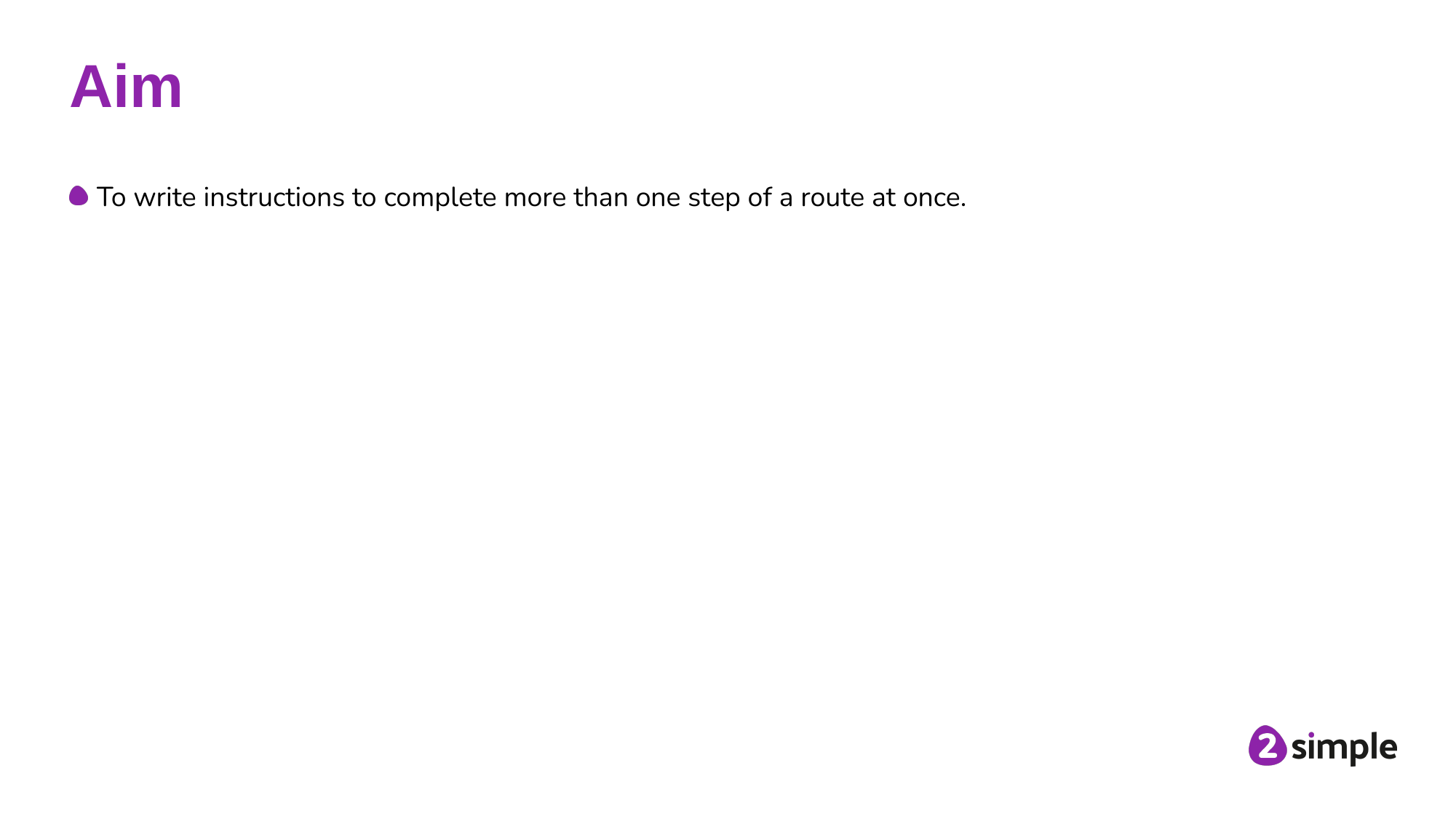

# Aim
To write instructions to complete more than one step of a route at once.